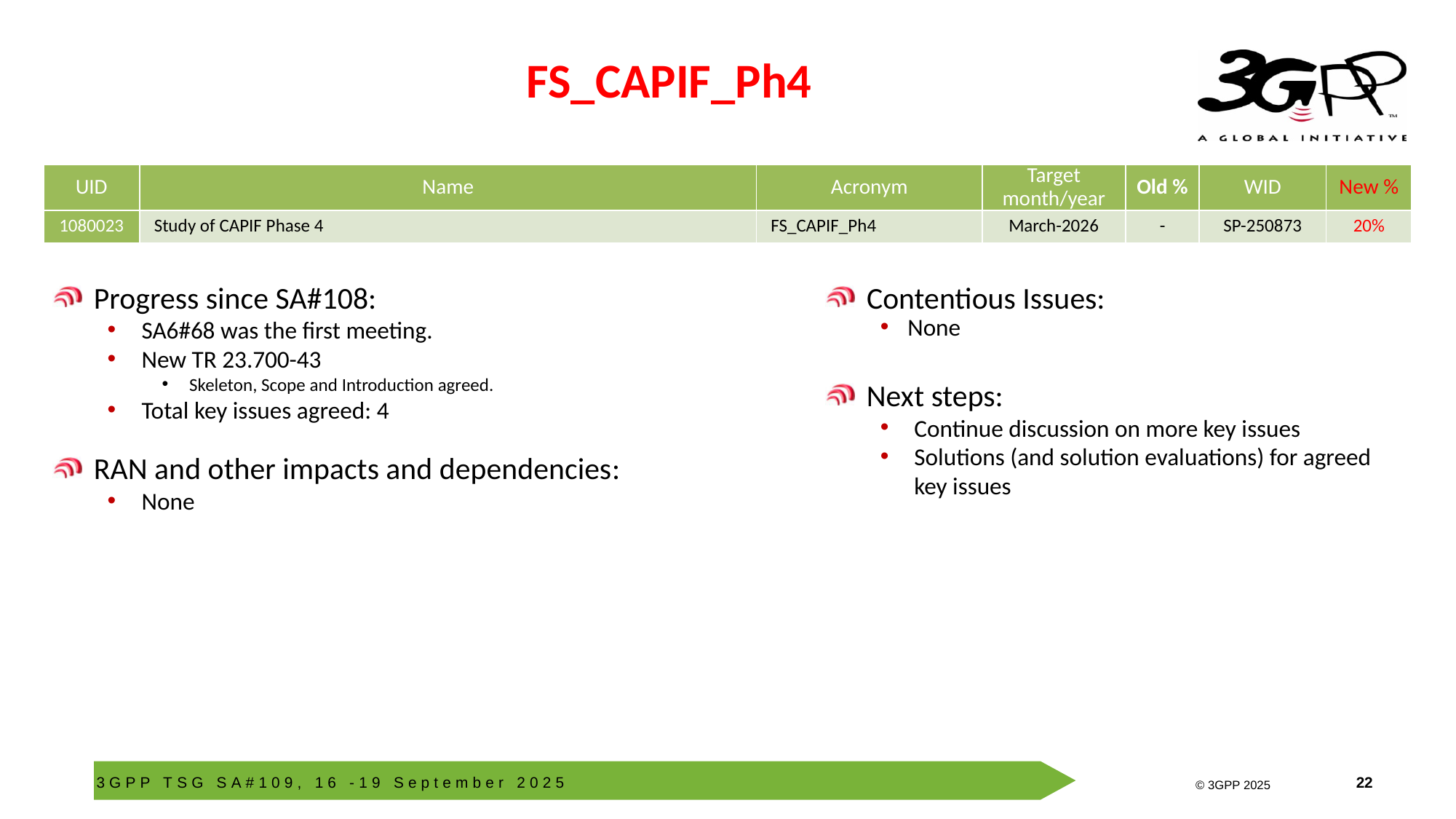

# FS_CAPIF_Ph4
| UID | Name | Acronym | Target month/year | Old % | WID | New % |
| --- | --- | --- | --- | --- | --- | --- |
| 1080023 | Study of CAPIF Phase 4 | FS\_CAPIF\_Ph4 | March-2026 | - | SP-250873 | 20% |
Progress since SA#108:
SA6#68 was the first meeting.
New TR 23.700-43
Skeleton, Scope and Introduction agreed.
Total key issues agreed: 4

RAN and other impacts and dependencies:
None
Contentious Issues:
None

Next steps:
Continue discussion on more key issues
Solutions (and solution evaluations) for agreed key issues